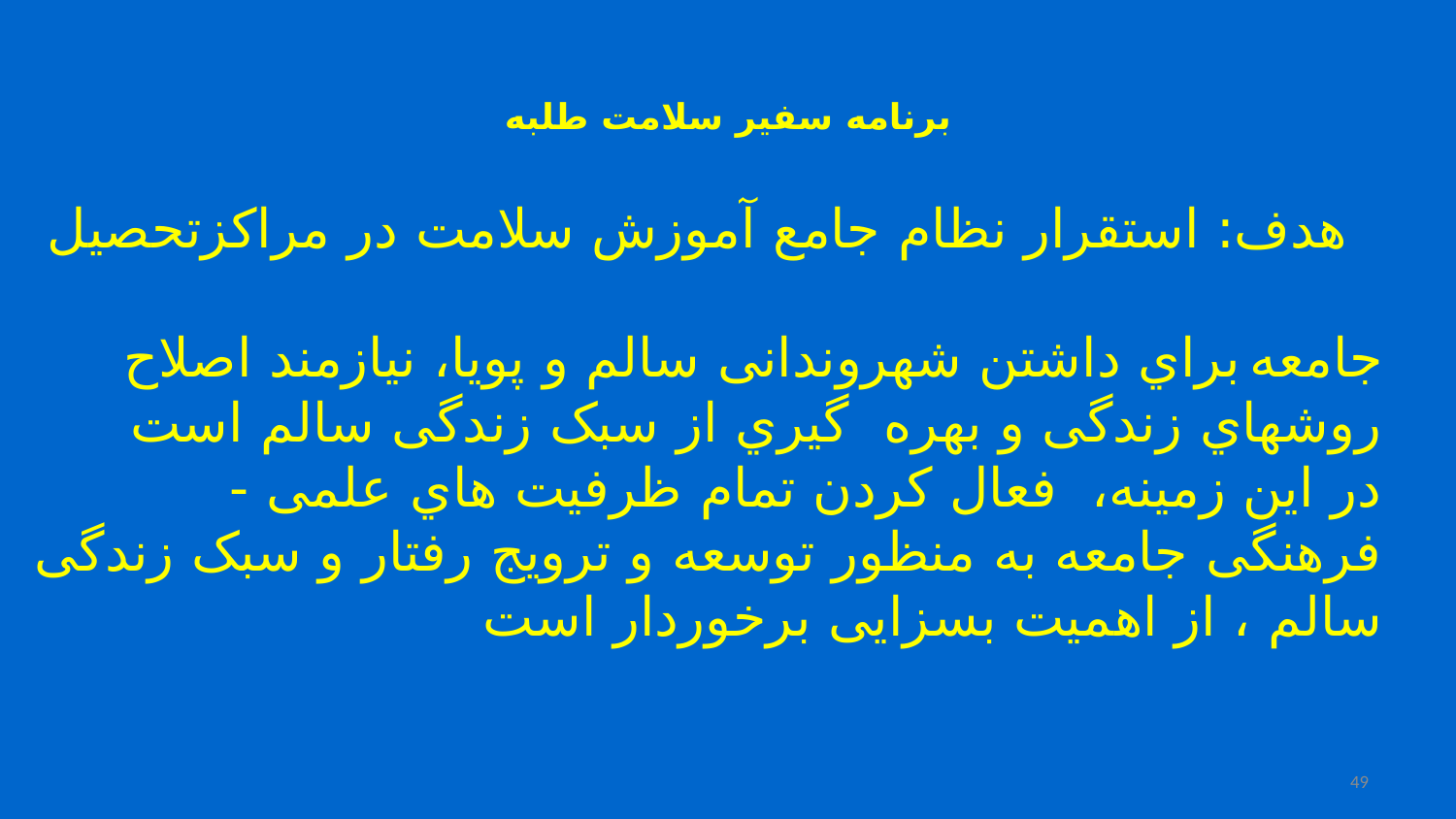

# برنامه سفیر سلامت طلبه
هدف: استقرار نظام جامع آموزش سلامت در مراکزتحصیل

جامعه براي داشتن شهروندانی سالم و پویا، نیازمند اصلاح روشهاي زندگی و بهره  گیري از سبک زندگی سالم است
در این زمینه،  فعال كردن تمام ظرفیت هاي علمی -  فرهنگی جامعه به منظور توسعه و ترویج رفتار و سبک زندگی سالم ، از اهمیت بسزایی برخوردار است

49